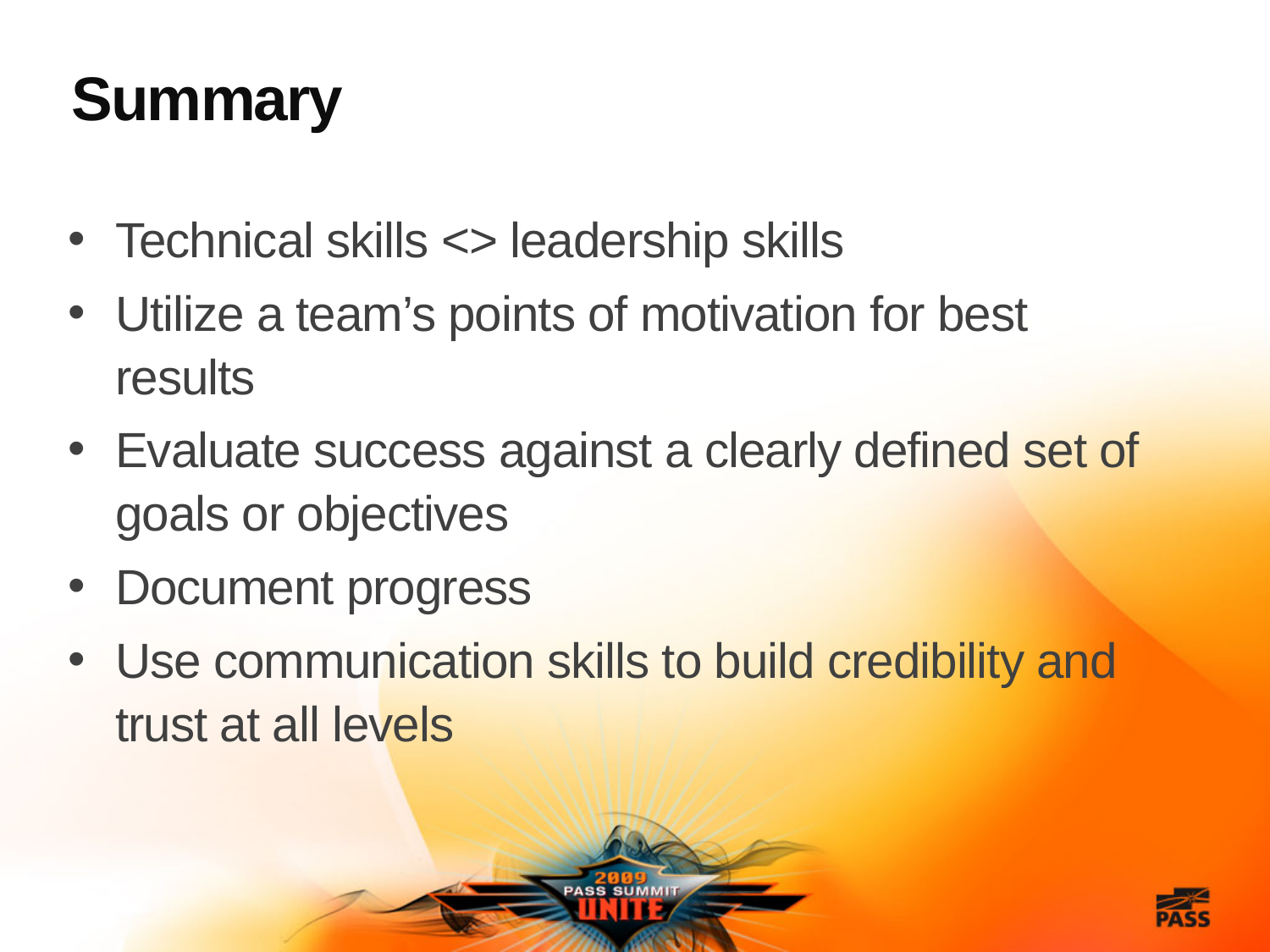

# Summary
Technical skills <> leadership skills
Utilize a team’s points of motivation for best results
Evaluate success against a clearly defined set of goals or objectives
Document progress
Use communication skills to build credibility and trust at all levels